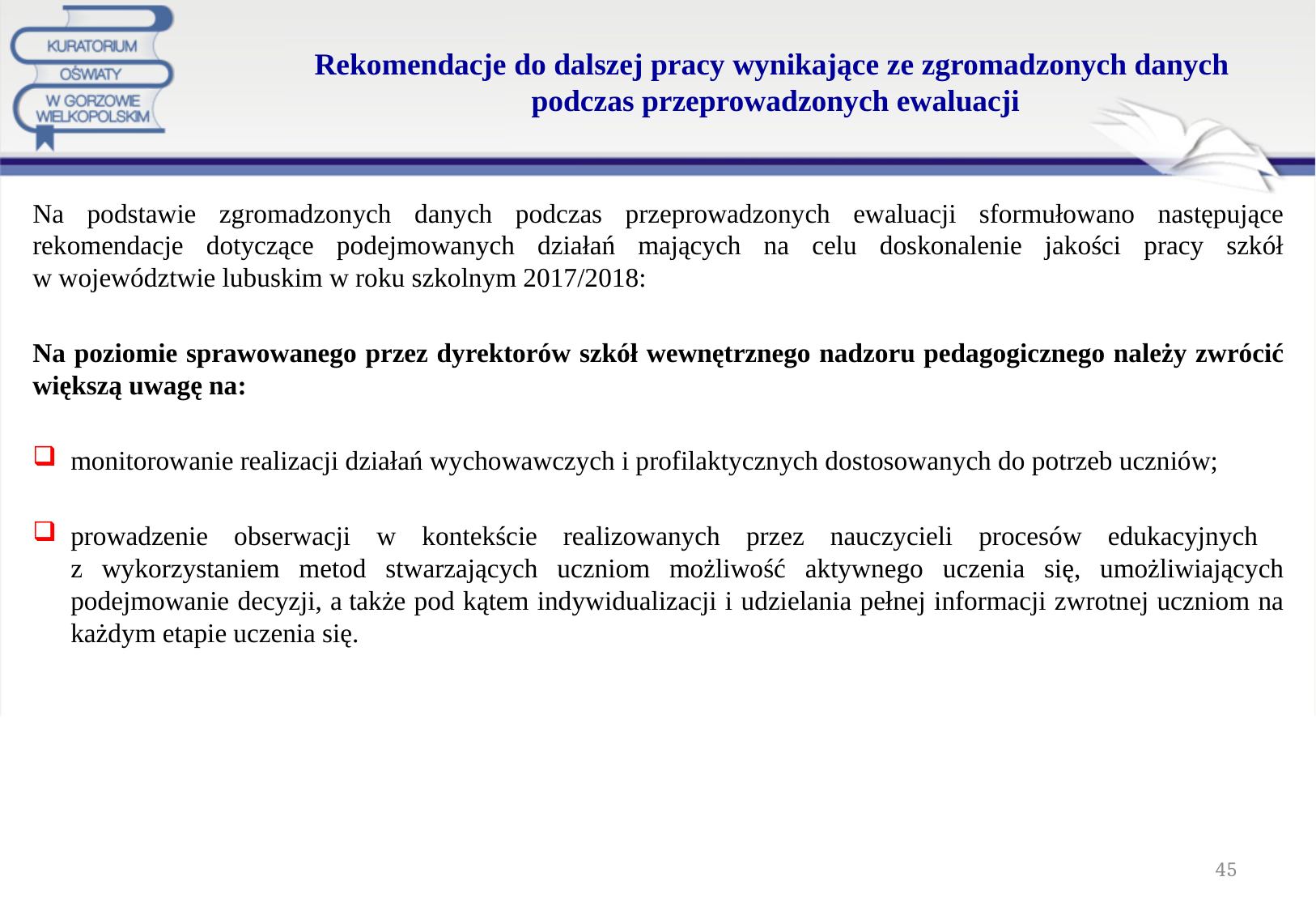

# Rekomendacje do dalszej pracy wynikające ze zgromadzonych danych  podczas przeprowadzonych ewaluacji
Na podstawie zgromadzonych danych podczas przeprowadzonych ewaluacji sformułowano następujące rekomendacje dotyczące podejmowanych działań mających na celu doskonalenie jakości pracy szkół w województwie lubuskim w roku szkolnym 2017/2018:

Na poziomie sprawowanego przez dyrektorów szkół wewnętrznego nadzoru pedagogicznego należy zwrócić większą uwagę na:

monitorowanie realizacji działań wychowawczych i profilaktycznych dostosowanych do potrzeb uczniów;

prowadzenie obserwacji w kontekście realizowanych przez nauczycieli procesów edukacyjnych
z wykorzystaniem metod stwarzających uczniom możliwość aktywnego uczenia się, umożliwiających podejmowanie decyzji, a także pod kątem indywidualizacji i udzielania pełnej informacji zwrotnej uczniom na każdym etapie uczenia się.

45